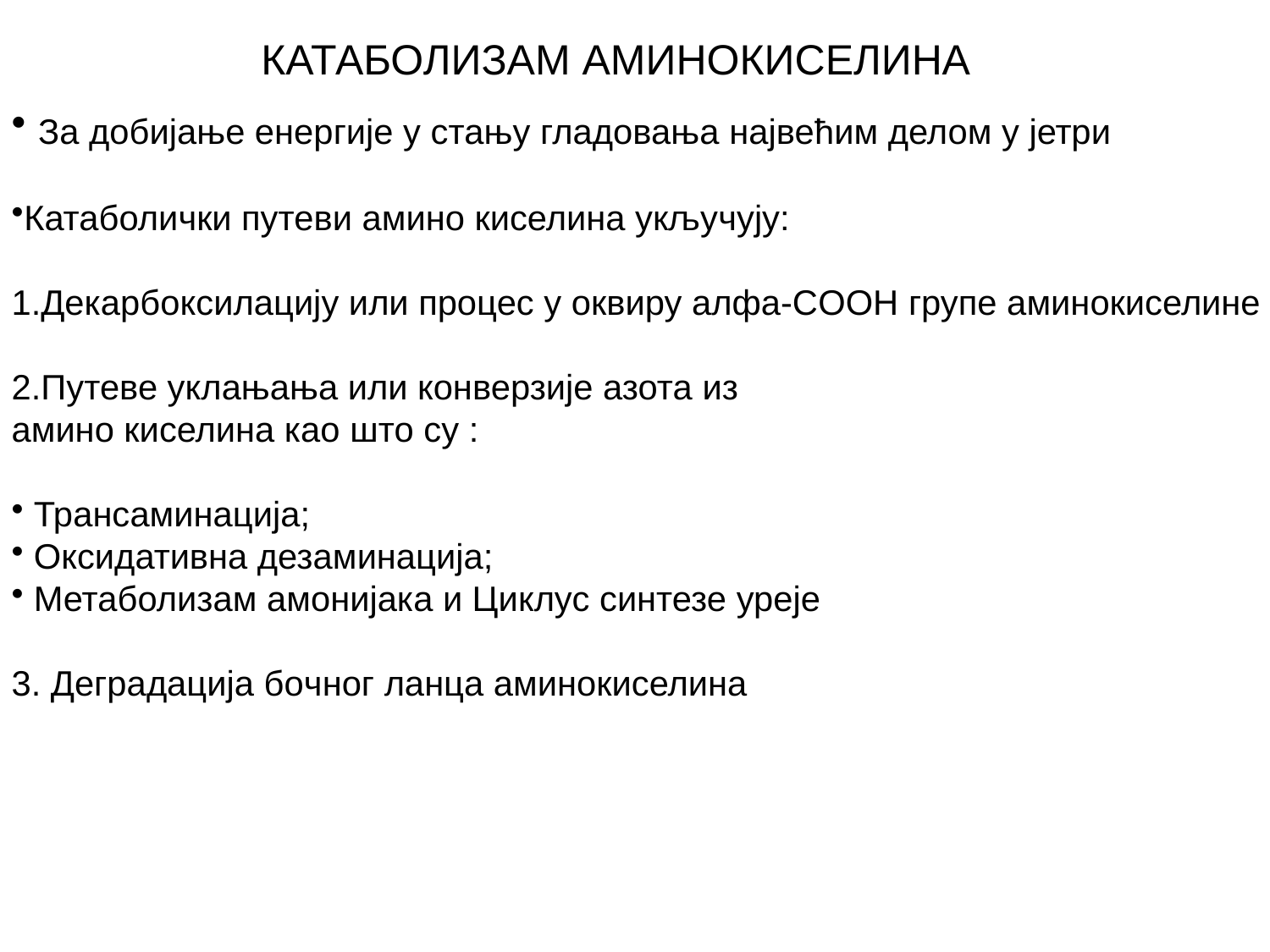

КАТАБОЛИЗАМ АМИНОКИСЕЛИНА

 За добијање енергије у стању гладовања највећим делом у јетри

Катаболички путеви амино киселина укључују:

1.Декарбоксилацију или процес у оквиру алфа-COОH групе аминокиселине

2.Путеве уклањања или конверзије азота из
амино киселина као што су :

 Трансаминација;
 Оксидативна дезаминација;
 Метаболизам амонијака и Циклус синтезе уреје

3. Деградација бочног ланца аминокиселина